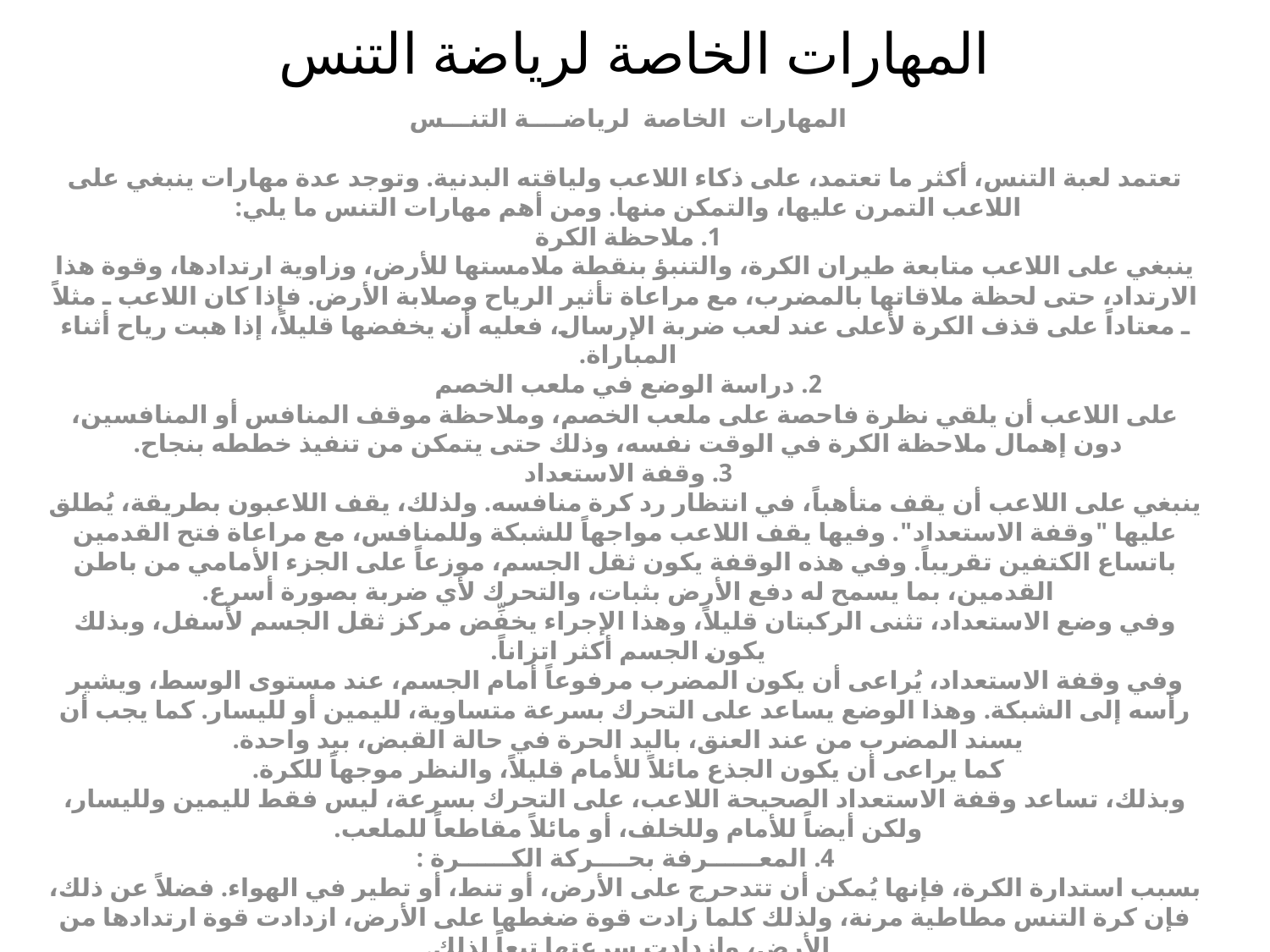

# المهارات الخاصة لرياضة التنس
المهارات  الخاصة  لرياضــــة التنـــس 
تعتمد لعبة التنس، أكثر ما تعتمد، على ذكاء اللاعب ولياقته البدنية. وتوجد عدة مهارات ينبغي على اللاعب التمرن عليها، والتمكن منها. ومن أهم مهارات التنس ما يلي: 
1. ملاحظة الكرة 
ينبغي على اللاعب متابعة طيران الكرة، والتنبؤ بنقطة ملامستها للأرض، وزاوية ارتدادها، وقوة هذا الارتداد، حتى لحظة ملاقاتها بالمضرب، مع مراعاة تأثير الرياح وصلابة الأرض. فإذا كان اللاعب ـ مثلاً ـ معتاداً على قذف الكرة لأعلى عند لعب ضربة الإرسال، فعليه أن يخفضها قليلاً، إذا هبت رياح أثناء المباراة. 
2. دراسة الوضع في ملعب الخصم 
على اللاعب أن يلقي نظرة فاحصة على ملعب الخصم، وملاحظة موقف المنافس أو المنافسين، دون إهمال ملاحظة الكرة في الوقت نفسه، وذلك حتى يتمكن من تنفيذ خططه بنجاح. 
3. وقفة الاستعداد 
ينبغي على اللاعب أن يقف متأهباً، في انتظار رد كرة منافسه. ولذلك، يقف اللاعبون بطريقة، يُطلق عليها "وقفة الاستعداد". وفيها يقف اللاعب مواجهاً للشبكة وللمنافس، مع مراعاة فتح القدمين باتساع الكتفين تقريباً. وفي هذه الوقفة يكون ثقل الجسم، موزعاً على الجزء الأمامي من باطن القدمين، بما يسمح له دفع الأرض بثبات، والتحرك لأي ضربة بصورة أسرع. 
وفي وضع الاستعداد، تثنى الركبتان قليلاً، وهذا الإجراء يخفِّض مركز ثقل الجسم لأسفل، وبذلك يكون الجسم أكثر اتزاناً. 
وفي وقفة الاستعداد، يُراعى أن يكون المضرب مرفوعاً أمام الجسم، عند مستوى الوسط، ويشير رأسه إلى الشبكة. وهذا الوضع يساعد على التحرك بسرعة متساوية، لليمين أو لليسار. كما يجب أن يسند المضرب من عند العنق، باليد الحرة في حالة القبض، بيد واحدة. 
كما يراعى أن يكون الجذع مائلاً للأمام قليلاً، والنظر موجهاً للكرة. 
وبذلك، تساعد وقفة الاستعداد الصحيحة اللاعب، على التحرك بسرعة، ليس فقط لليمين ولليسار، ولكن أيضاً للأمام وللخلف، أو مائلاً مقاطعاً للملعب. 
4. المعــــــرفة بحــــركة الكــــــرة :
بسبب استدارة الكرة، فإنها يُمكن أن تتدحرج على الأرض، أو تنط، أو تطير في الهواء. فضلاً عن ذلك، فإن كرة التنس مطاطية مرنة، ولذلك كلما زادت قوة ضغطها على الأرض، ازدادت قوة ارتدادها من الأرض، وازدادت سرعتها تبعاً لذلك. 
وينبغي على اللاعب أن يكون ملماً بحركة الكرة، من الناحية الفنية والخططية للعبة. فارتطام الكرة بالمضرب، يؤدي إلى دوران الكرة حول محورها، مما يؤثر في اتجاه طيرانها، وقوة ارتدادها من الأرض. 
وهناك وسيلتان أساسيتان لملاقاة الكرة في اللعب. فإذا ضُربت الكرة في منتصفها تماماً، بمضرب عمودي، فإنها تطير في اتجاه الضرب، وتكون زاوية ارتدادها من الأرض مساوية لزاوية سقوطها على الأرض، ولا توجد صعوبة في تقدير هذه الكرات والاستعداد لها. وكل ما يجب عمله هو مزيد من القوة الدافعة، في رد الكرة المُرسلة في الاتجاه العكسي. أما إذا ضربت الكرة في أي موقع، غير منتصفها، فإنها تدور حول محورها، في الوقت الذي تتحرك فيه في اتجاه الضرب. وذلك يحدث، إذا كانت نقطة ملامسة الكرة للمضرب عند دفعها، إما لأعلى أو لأسفل، بالنسبة لمنتصفها، أو شمالاً أو يميناً.